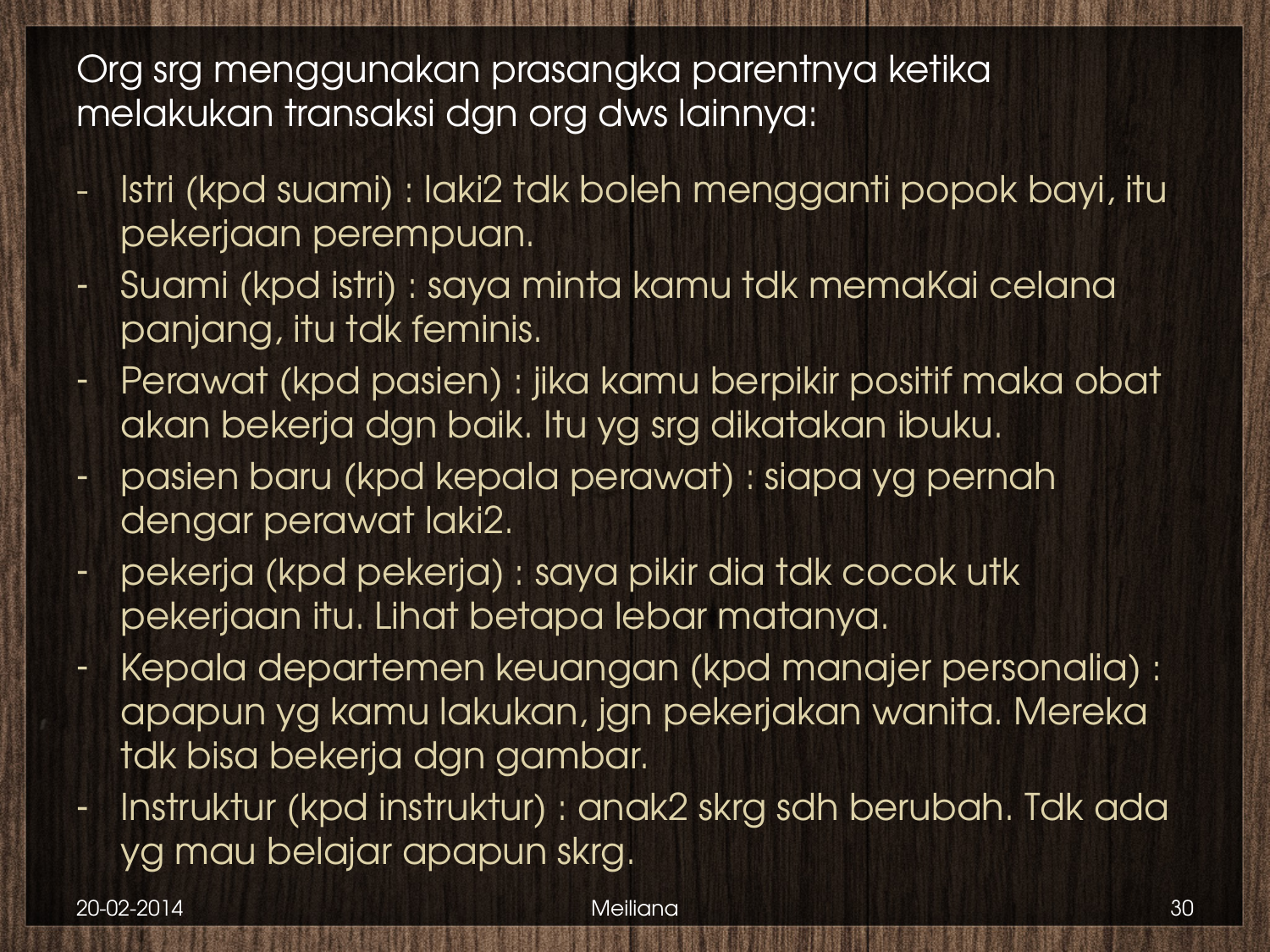

# Org srg menggunakan prasangka parentnya ketika melakukan transaksi dgn org dws lainnya:
-  	Istri (kpd suami) : laki2 tdk boleh mengganti popok bayi, itu pekerjaan perempuan.
Suami (kpd istri) : saya minta kamu tdk memaKai celana panjang, itu tdk feminis.
Perawat (kpd pasien) : jika kamu berpikir positif maka obat akan bekerja dgn baik. Itu yg srg dikatakan ibuku.
pasien baru (kpd kepala perawat) : siapa yg pernah dengar perawat laki2.
pekerja (kpd pekerja) : saya pikir dia tdk cocok utk pekerjaan itu. Lihat betapa lebar matanya.
Kepala departemen keuangan (kpd manajer personalia) : apapun yg kamu lakukan, jgn pekerjakan wanita. Mereka tdk bisa bekerja dgn gambar.
Instruktur (kpd instruktur) : anak2 skrg sdh berubah. Tdk ada yg mau belajar apapun skrg.
20-02-2014
Meiliana
30